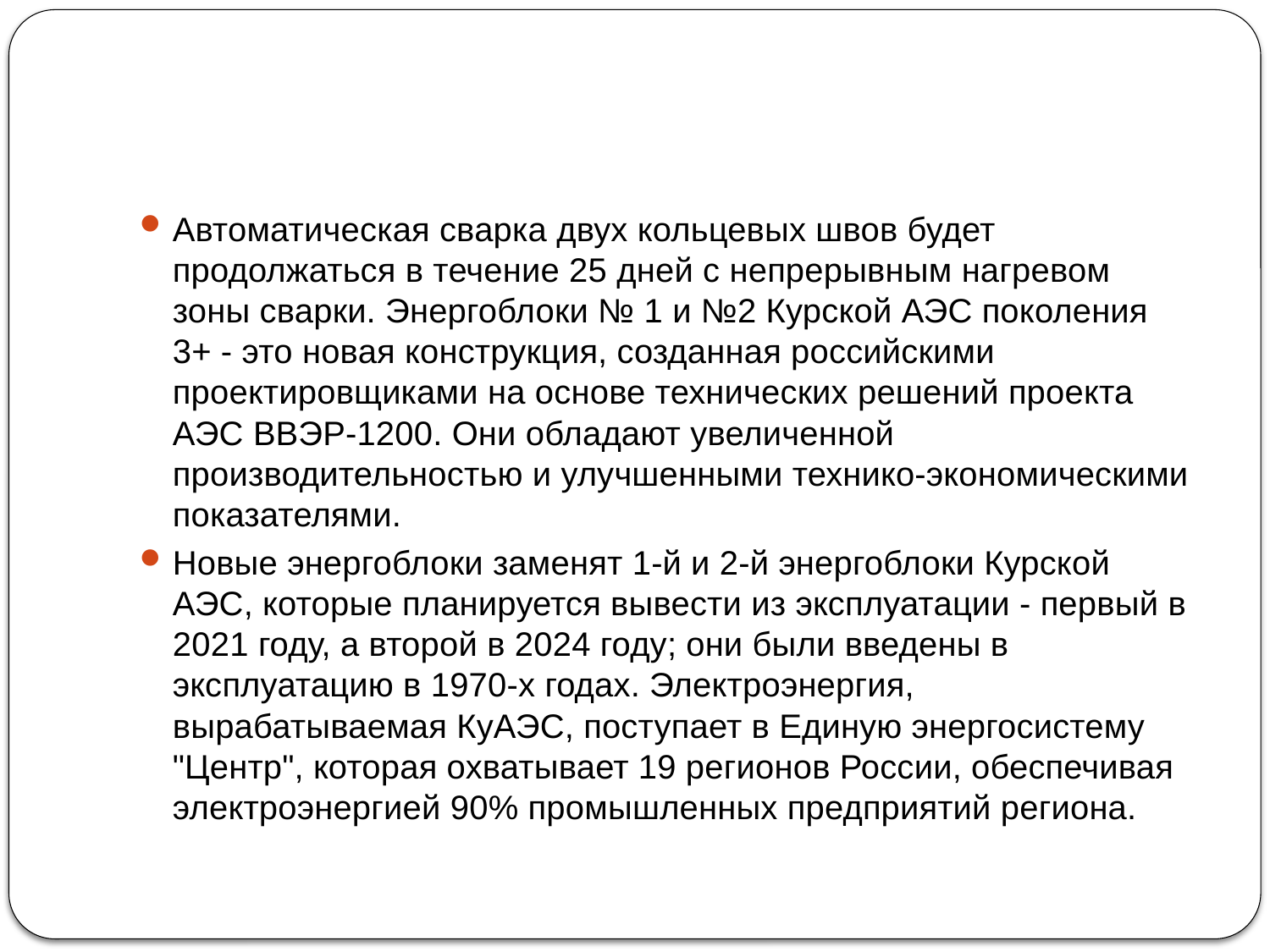

#
Автоматическая сварка двух кольцевых швов будет продолжаться в течение 25 дней с непрерывным нагревом зоны сварки. Энергоблоки № 1 и №2 Курской АЭС поколения 3+ - это новая конструкция, созданная российскими проектировщиками на основе технических решений проекта АЭС ВВЭР-1200. Они обладают увеличенной производительностью и улучшенными технико-экономическими показателями.
Новые энергоблоки заменят 1-й и 2-й энергоблоки Курской АЭС, которые планируется вывести из эксплуатации - первый в 2021 году, а второй в 2024 году; они были введены в эксплуатацию в 1970-х годах. Электроэнергия, вырабатываемая КуАЭС, поступает в Единую энергосистему "Центр", которая охватывает 19 регионов России, обеспечивая электроэнергией 90% промышленных предприятий региона.